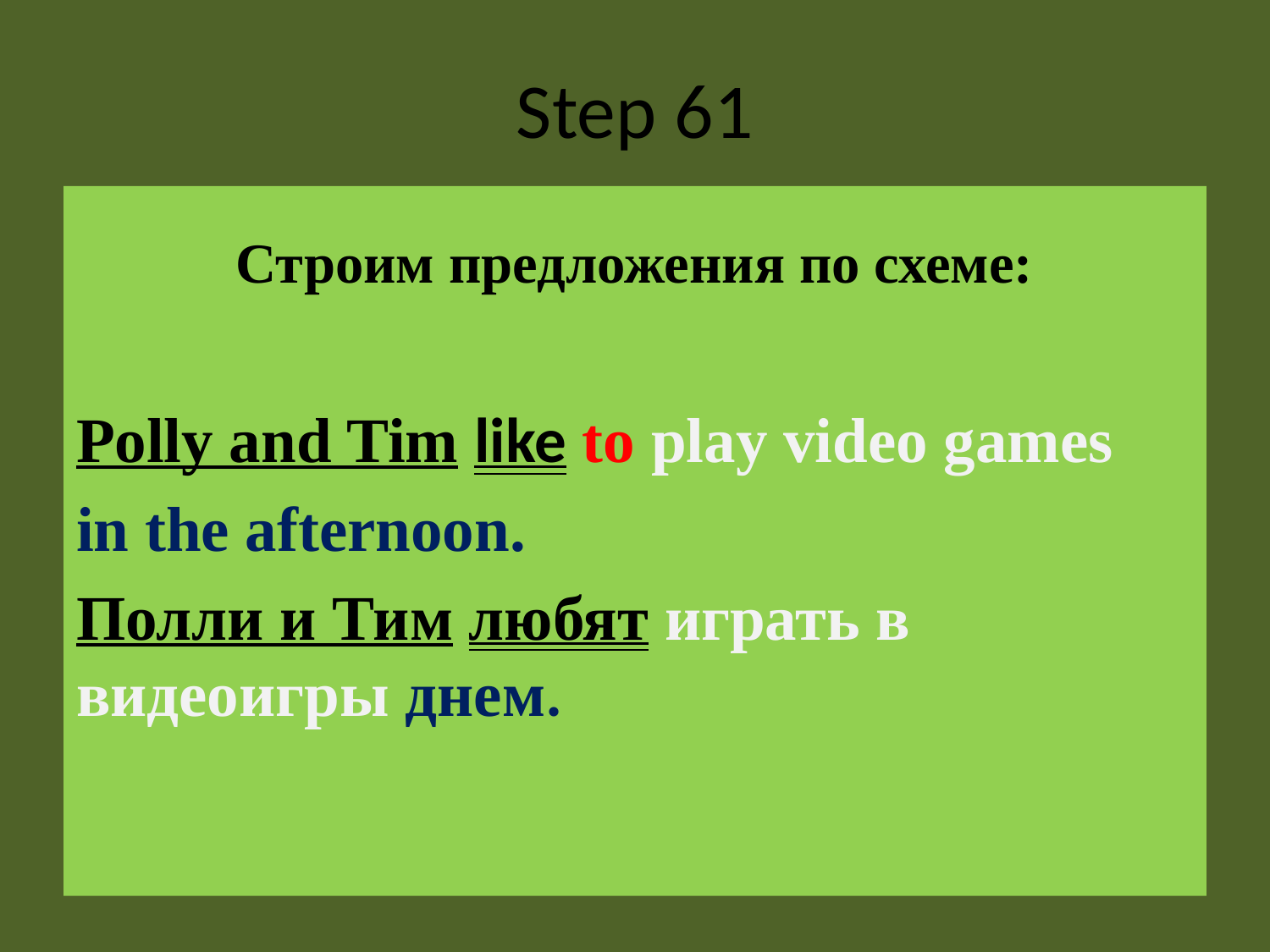

# Step 61
Строим предложения по схеме:

Polly and Tim like to play video games
in the afternoon.
Полли и Тим любят играть в видеоигры днем.